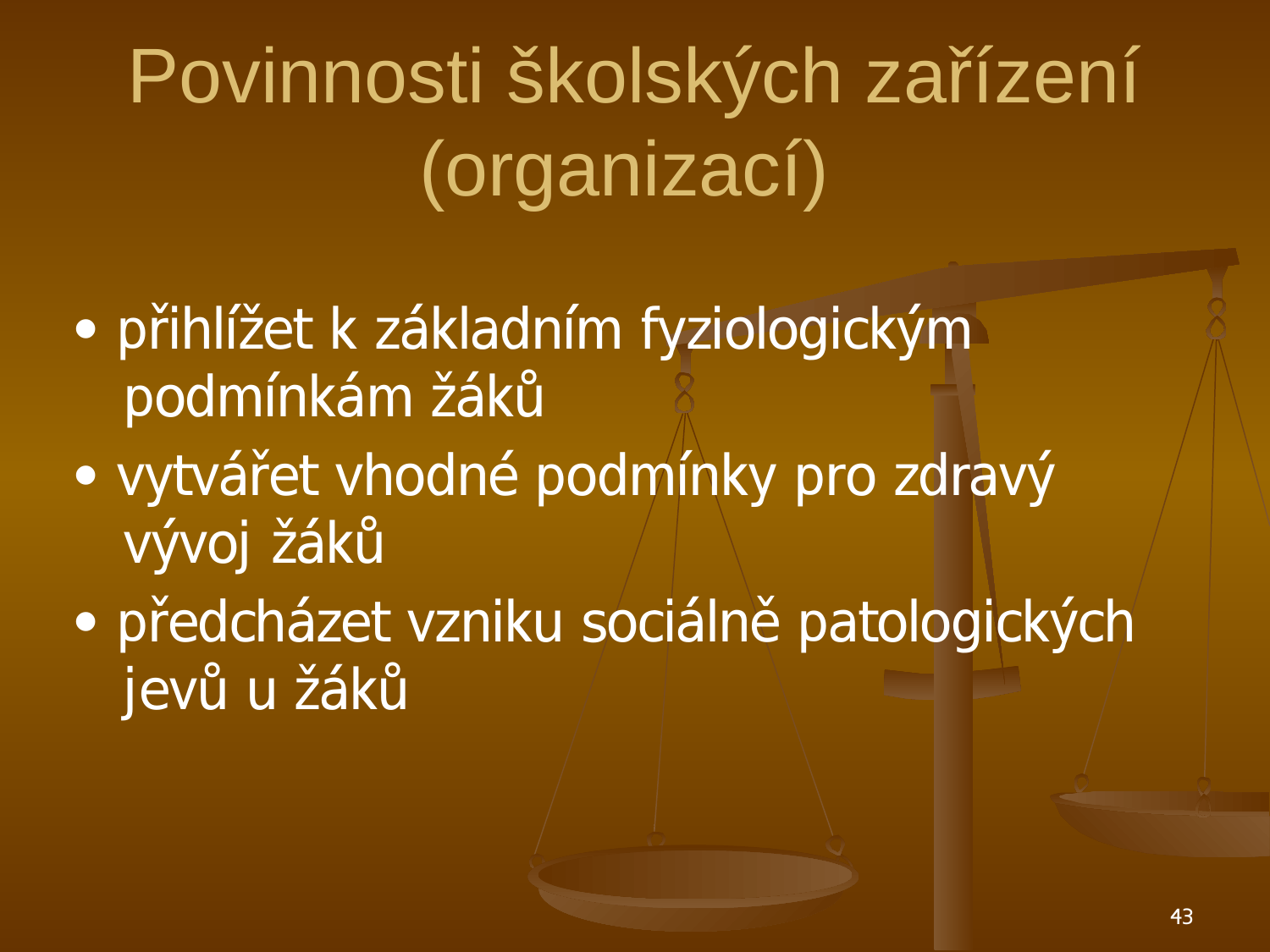

# Povinnosti školských zařízení (organizací)
• přihlížet k základním fyziologickým podmínkám žáků
• vytvářet vhodné podmínky pro zdravý vývoj žáků
• předcházet vzniku sociálně patologických jevů u žáků

43